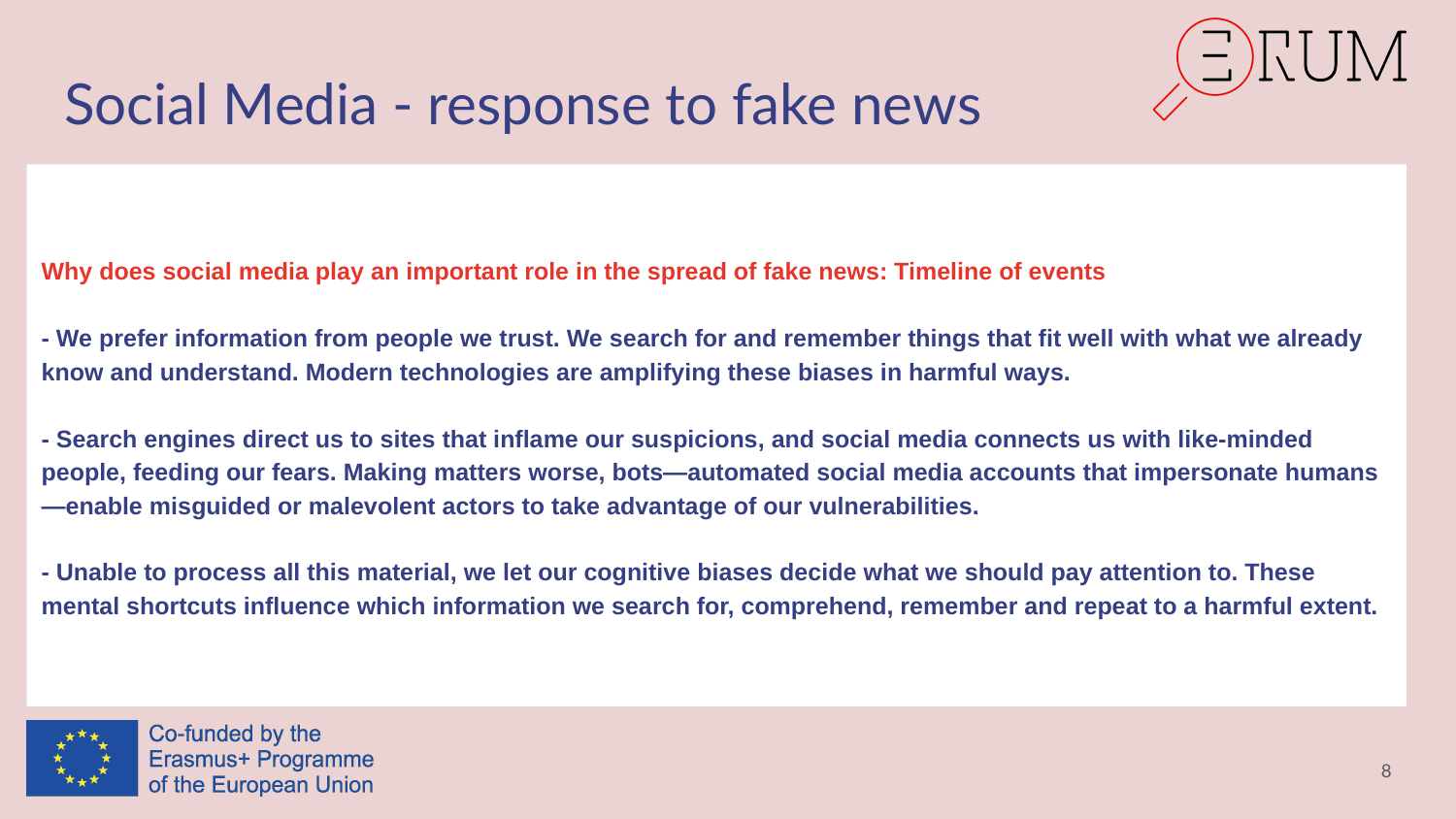

# Social Media - response to fake news
Why does social media play an important role in the spread of fake news: Timeline of events

- We prefer information from people we trust. We search for and remember things that fit well with what we already know and understand. Modern technologies are amplifying these biases in harmful ways.

- Search engines direct us to sites that inflame our suspicions, and social media connects us with like-minded people, feeding our fears. Making matters worse, bots—automated social media accounts that impersonate humans—enable misguided or malevolent actors to take advantage of our vulnerabilities.

- Unable to process all this material, we let our cognitive biases decide what we should pay attention to. These mental shortcuts influence which information we search for, comprehend, remember and repeat to a harmful extent.
8